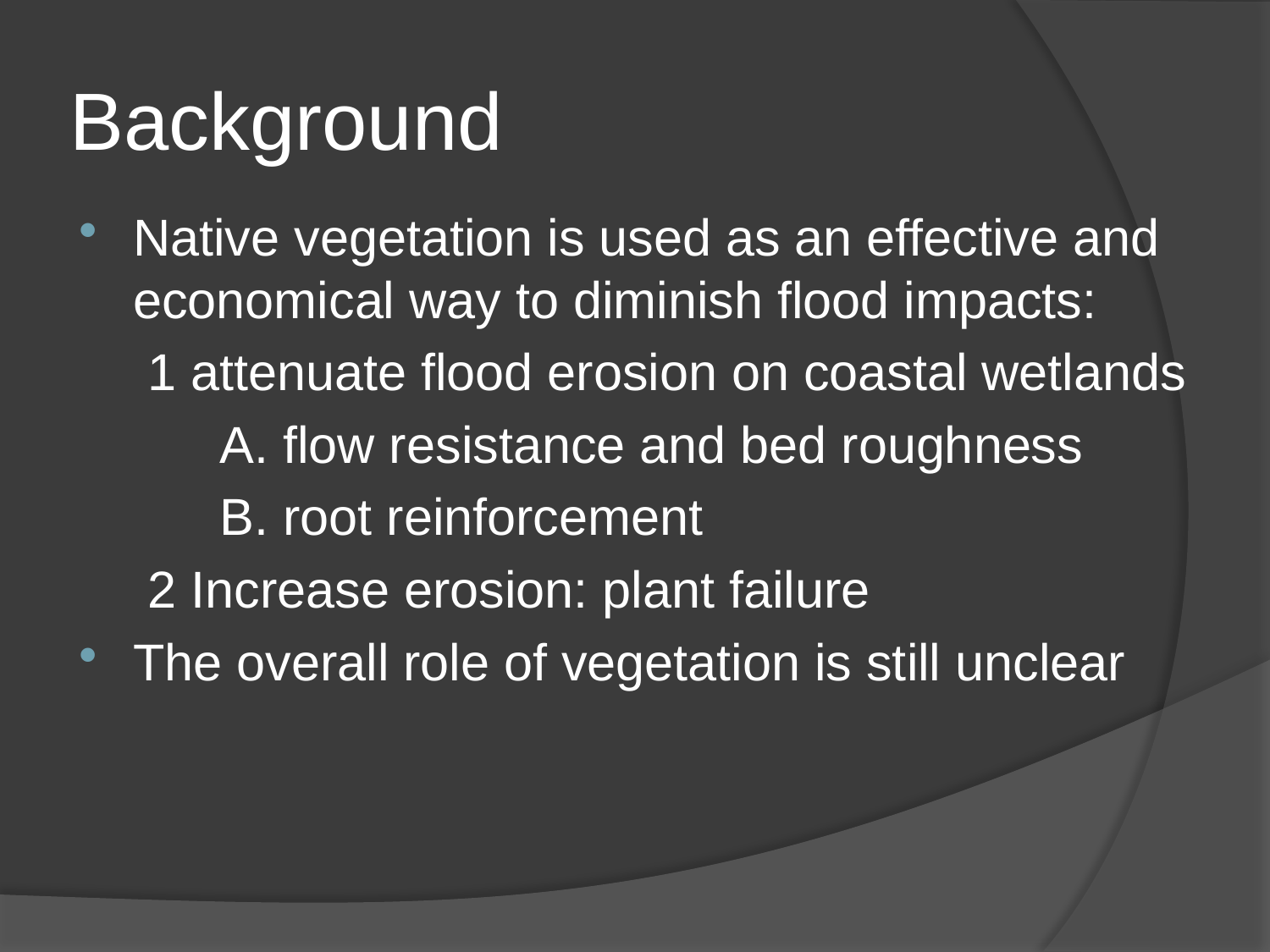

# Background

Native vegetation is used as an effective and economical way to diminish flood impacts:
     1 attenuate flood erosion on coastal wetlands
          A. flow resistance and bed roughness
          B. root reinforcement
     2 Increase erosion: plant failure
The overall role of vegetation is still unclear